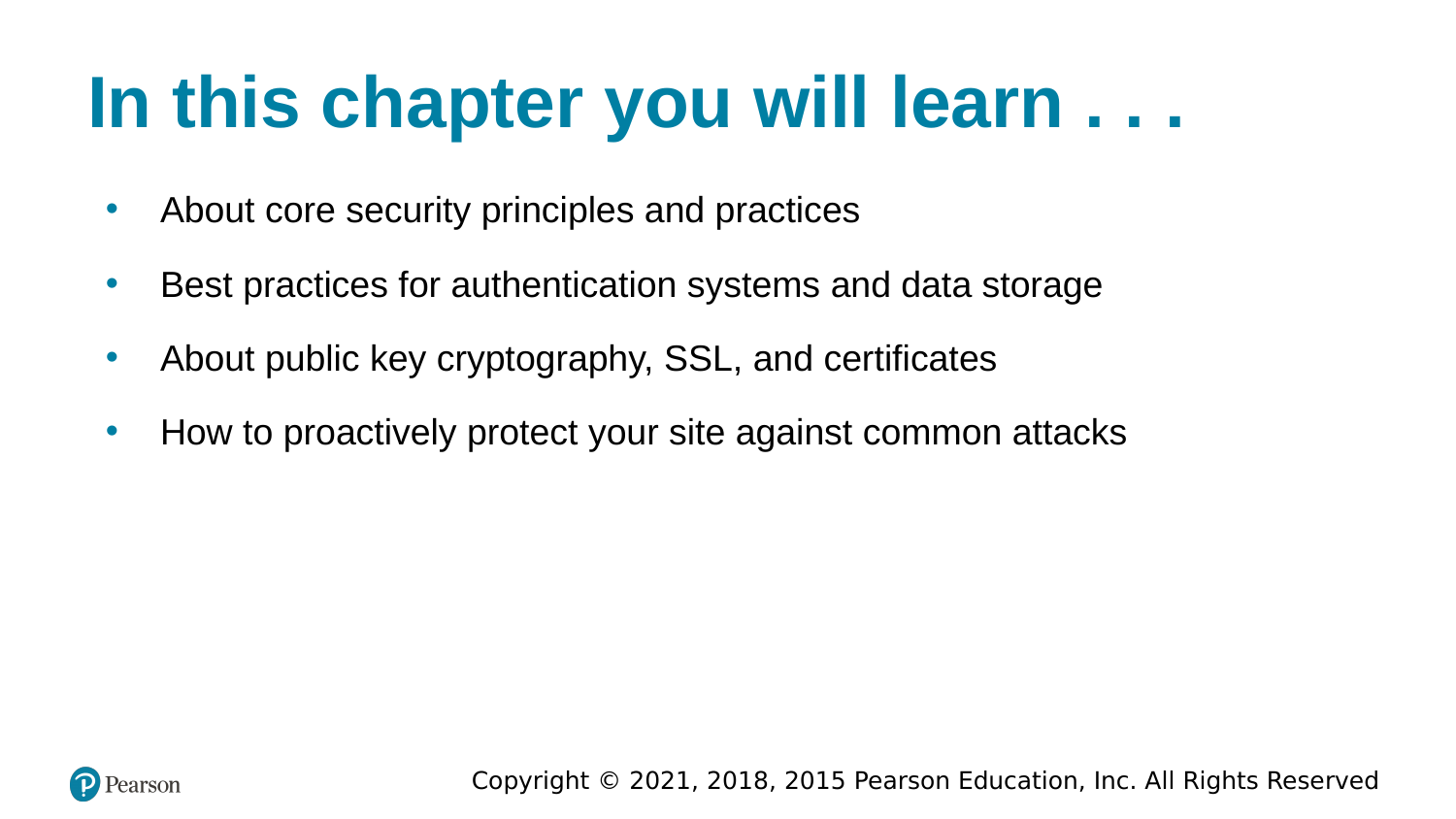

# In this chapter you will learn . . .
About core security principles and practices
Best practices for authentication systems and data storage
About public key cryptography, SSL, and certificates
How to proactively protect your site against common attacks